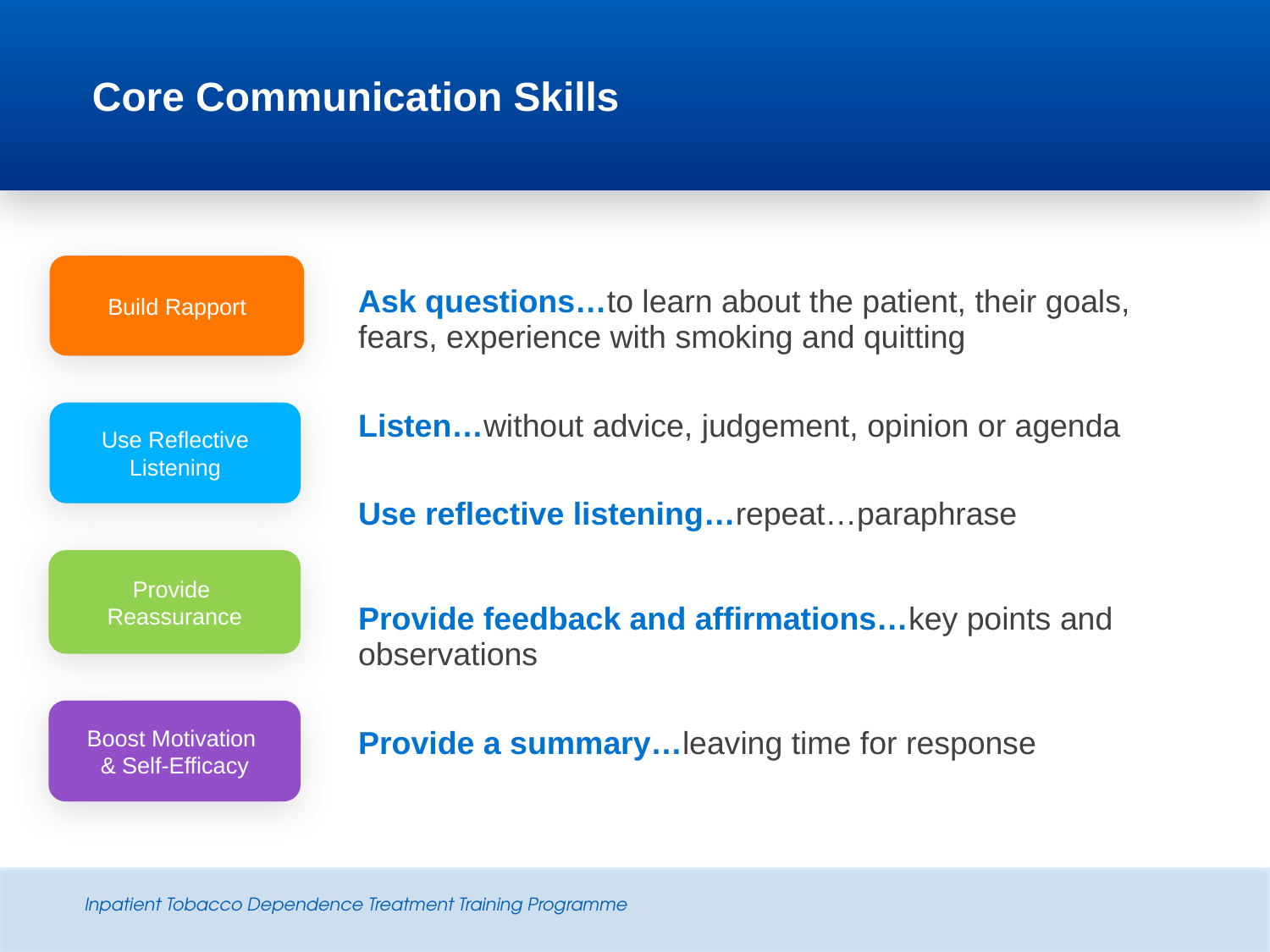

# Core Communication Skills

Build Rapport

Ask questions…to learn about the patient, their goals, fears, experience with smoking and quitting
Listen…without advice, judgement, opinion or agenda
Use reflective listening…repeat…paraphrase

Provide feedback and affirmations…key points and observations
Provide a summary…leaving time for response

Use Reflective Listening

Provide
Reassurance

Boost Motivation
& Self-Efficacy

Inpatient Tobacco Dependence Treatment Training Programme